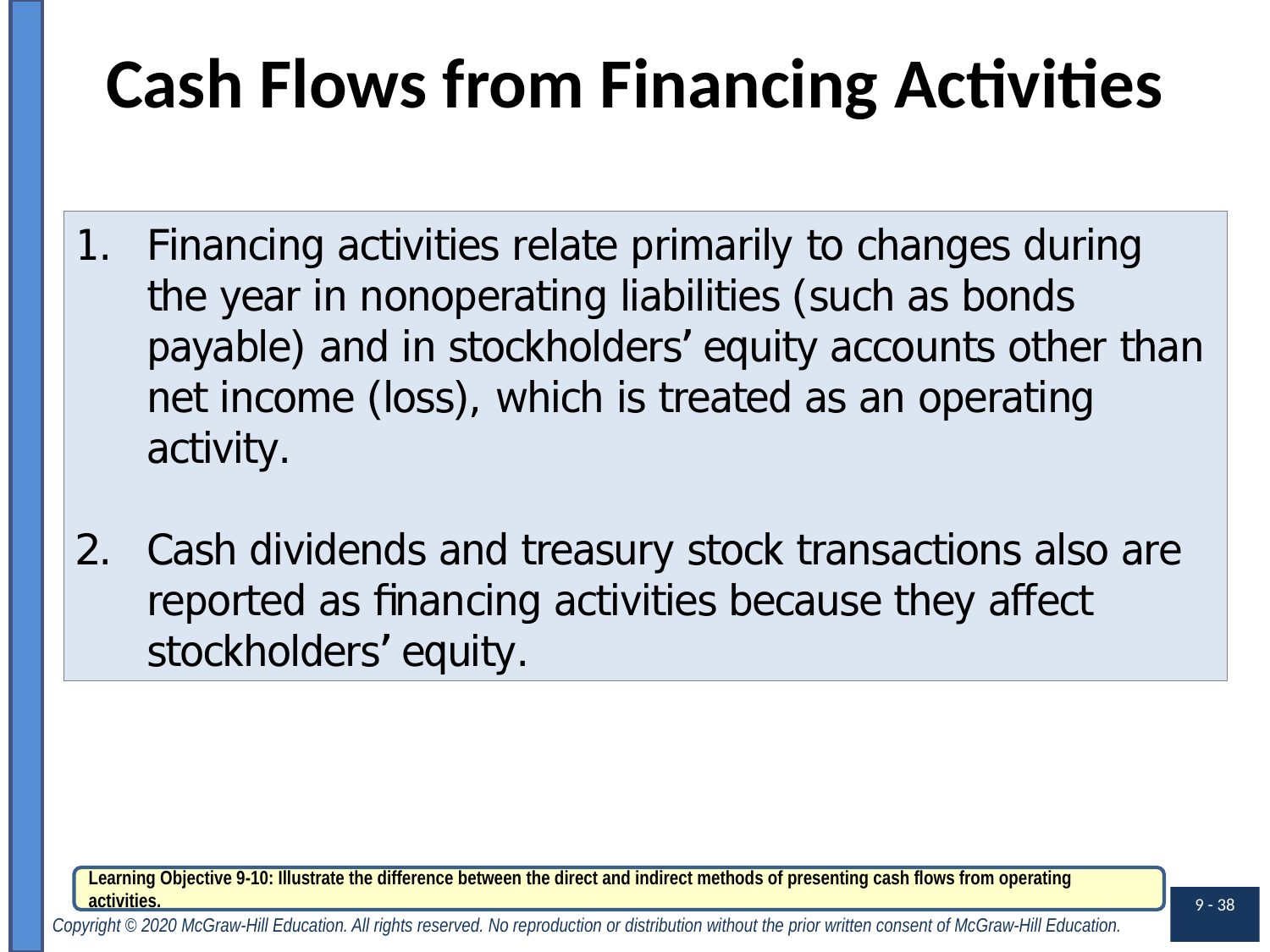

# Cash Flows from Financing Activities
Financing activities relate primarily to changes during the year in nonoperating liabilities (such as bonds payable) and in stockholders’ equity accounts other than net income (loss), which is treated as an operating activity.

Cash dividends and treasury stock transactions also are reported as financing activities because they affect stockholders’ equity.
Learning Objective 9-10: Illustrate the difference between the direct and indirect methods of presenting cash flows from operating activities.